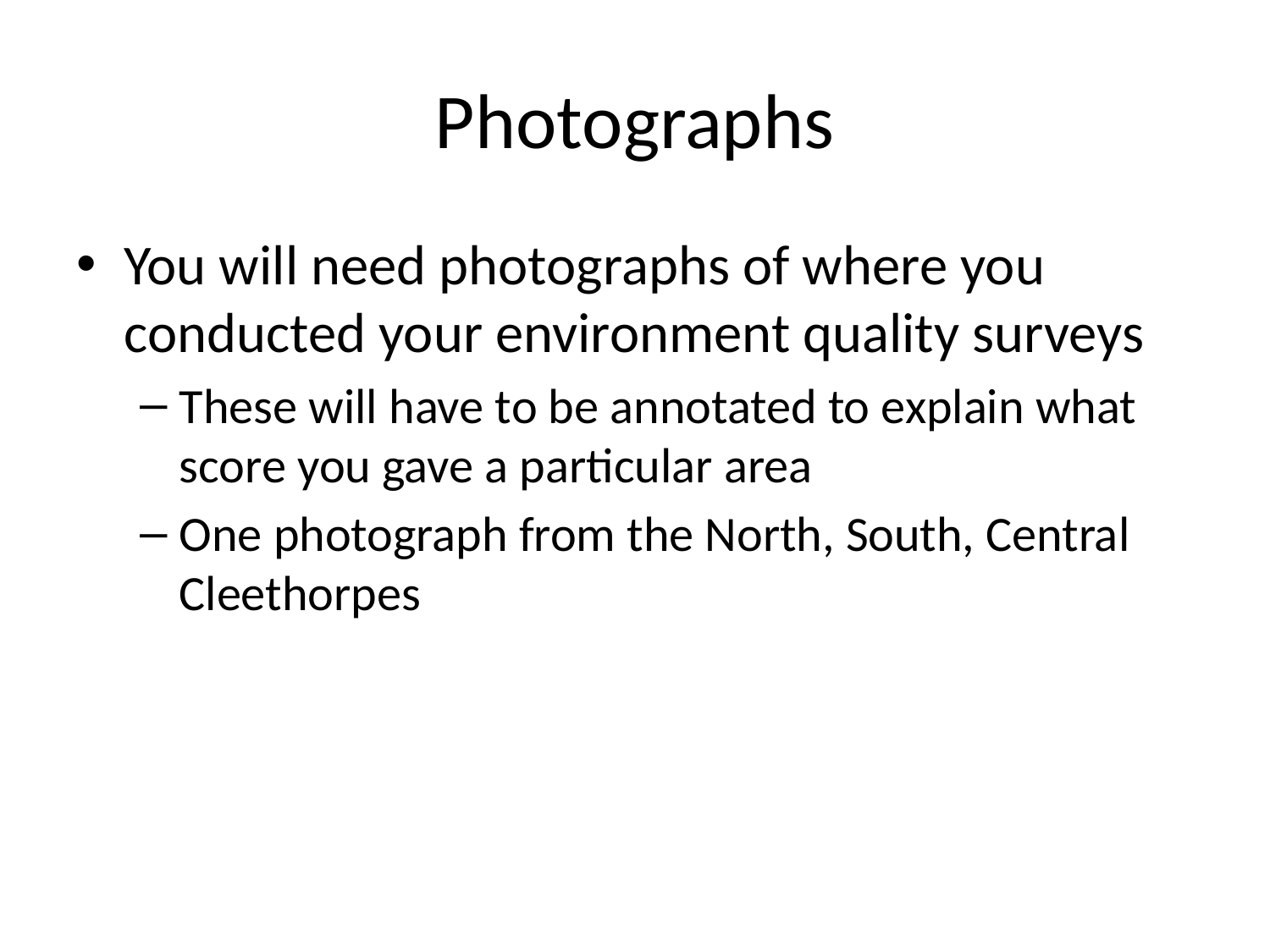

# Photographs
You will need photographs of where you conducted your environment quality surveys
These will have to be annotated to explain what score you gave a particular area
One photograph from the North, South, Central Cleethorpes